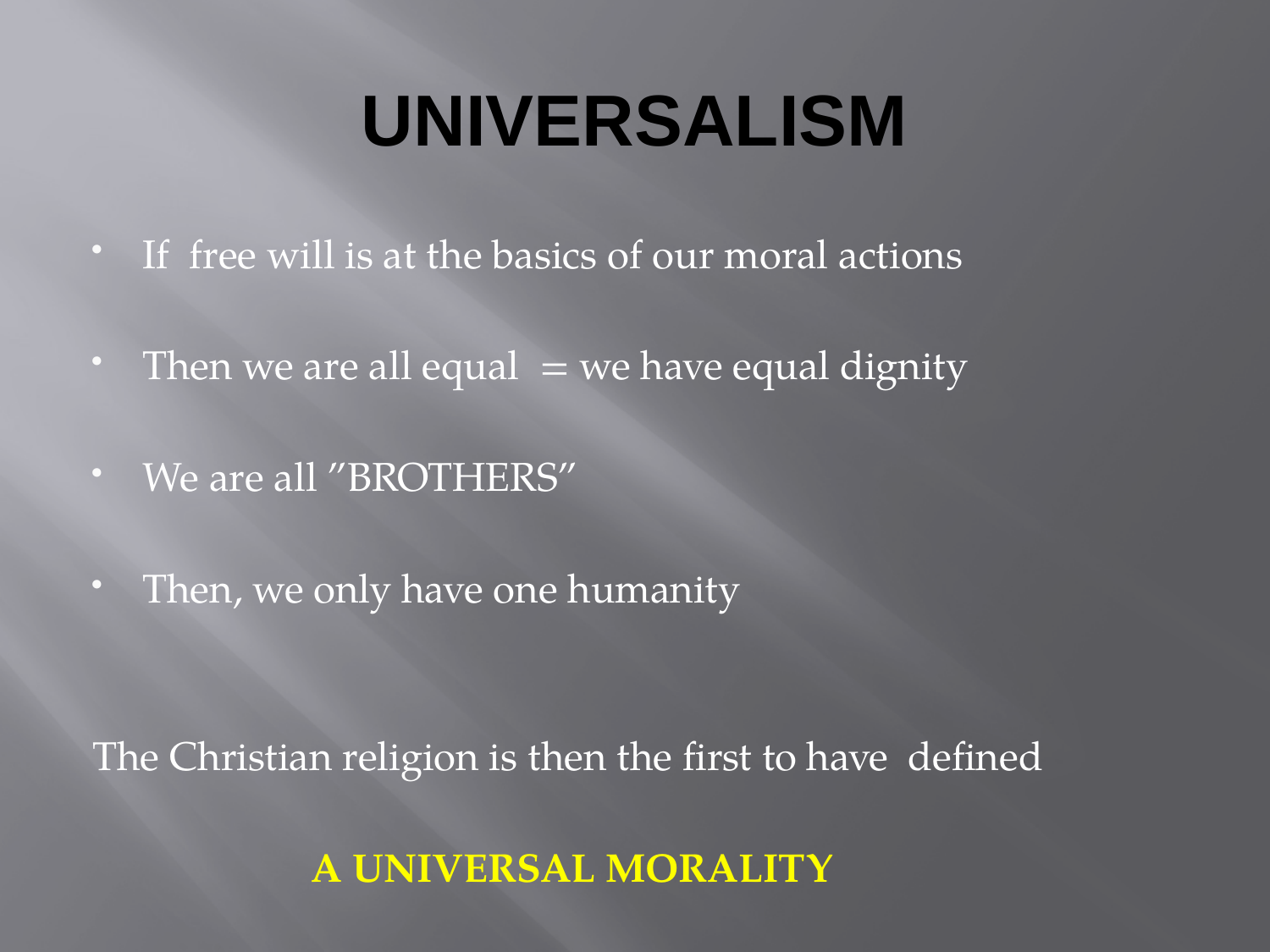

# UNIVERSALISM
If  free will is at the basics of our moral actions

Then we are all equal  = we have equal dignity

We are all ”BROTHERS”

Then, we only have one humanity

The Christian religion is then the first to have  defined

                      A UNIVERSAL MORALITY